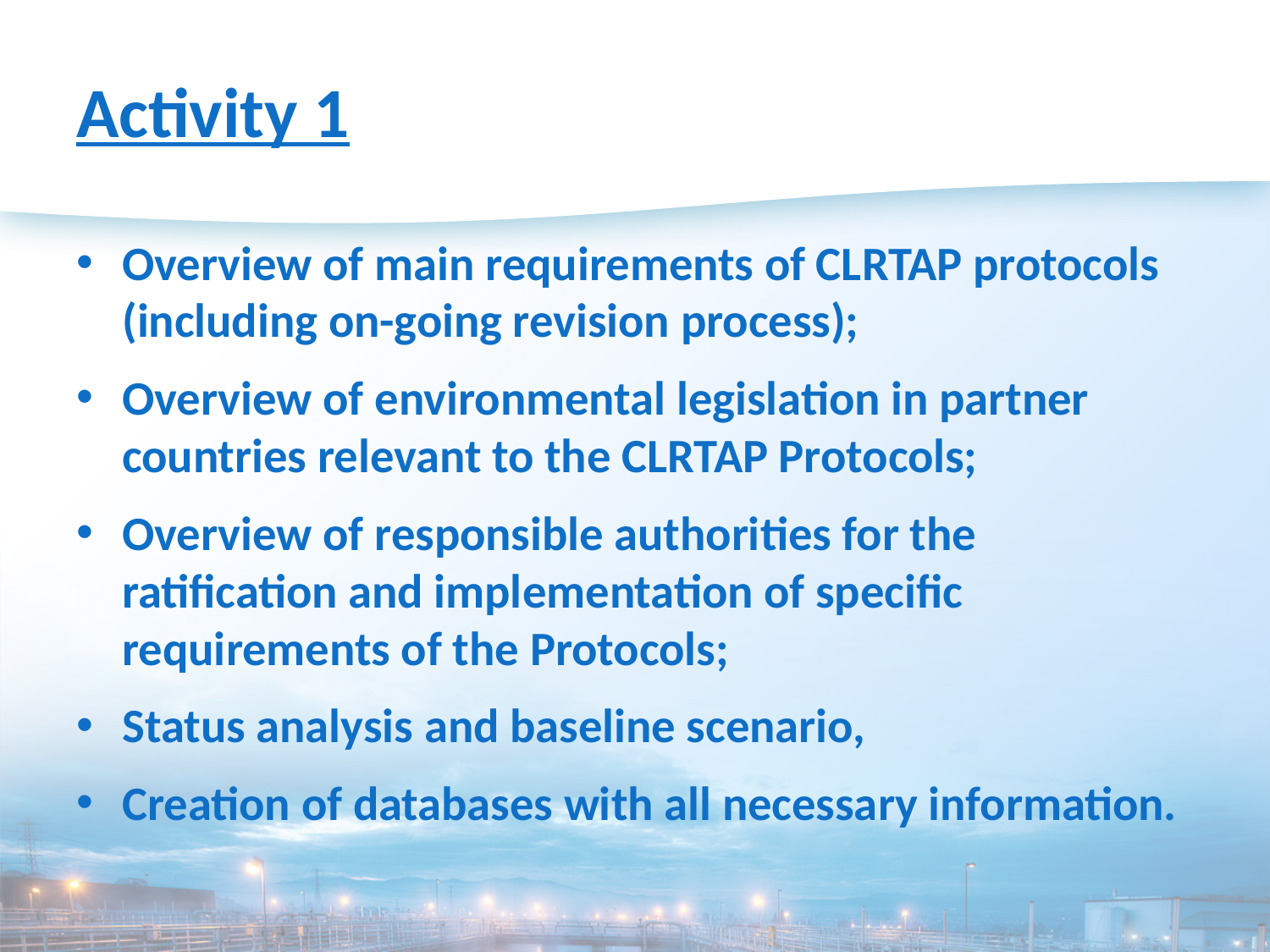

# Activity 1
Overview of main requirements of CLRTAP protocols (including on-going revision process);
Overview of environmental legislation in partner countries relevant to the CLRTAP Protocols;
Overview of responsible authorities for the ratification and implementation of specific requirements of the Protocols;
Status analysis and baseline scenario,
Creation of databases with all necessary information.